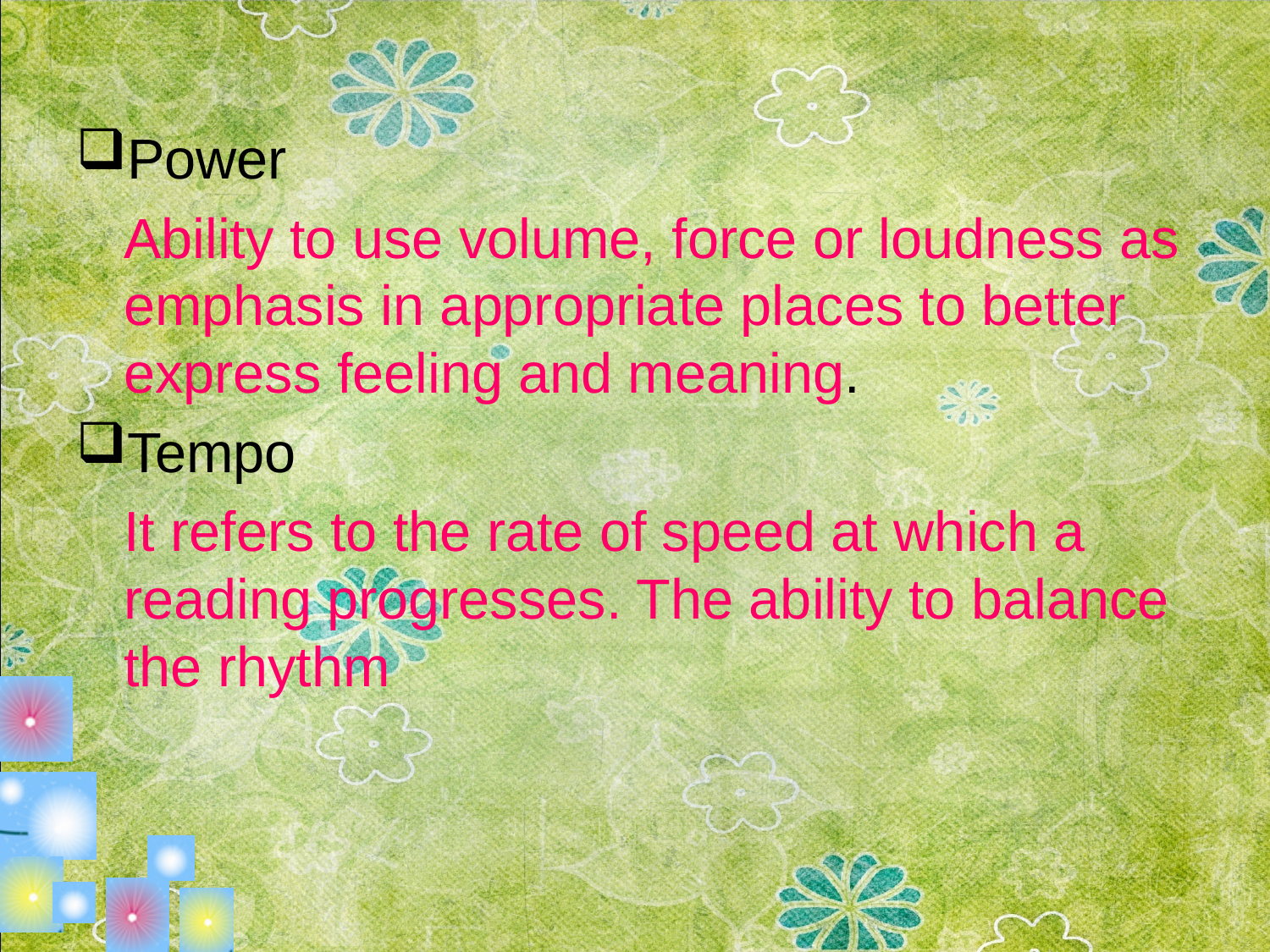

Power
	Ability to use volume, force or loudness as emphasis in appropriate places to better express feeling and meaning.
Tempo
	It refers to the rate of speed at which a reading progresses. The ability to balance the rhythm